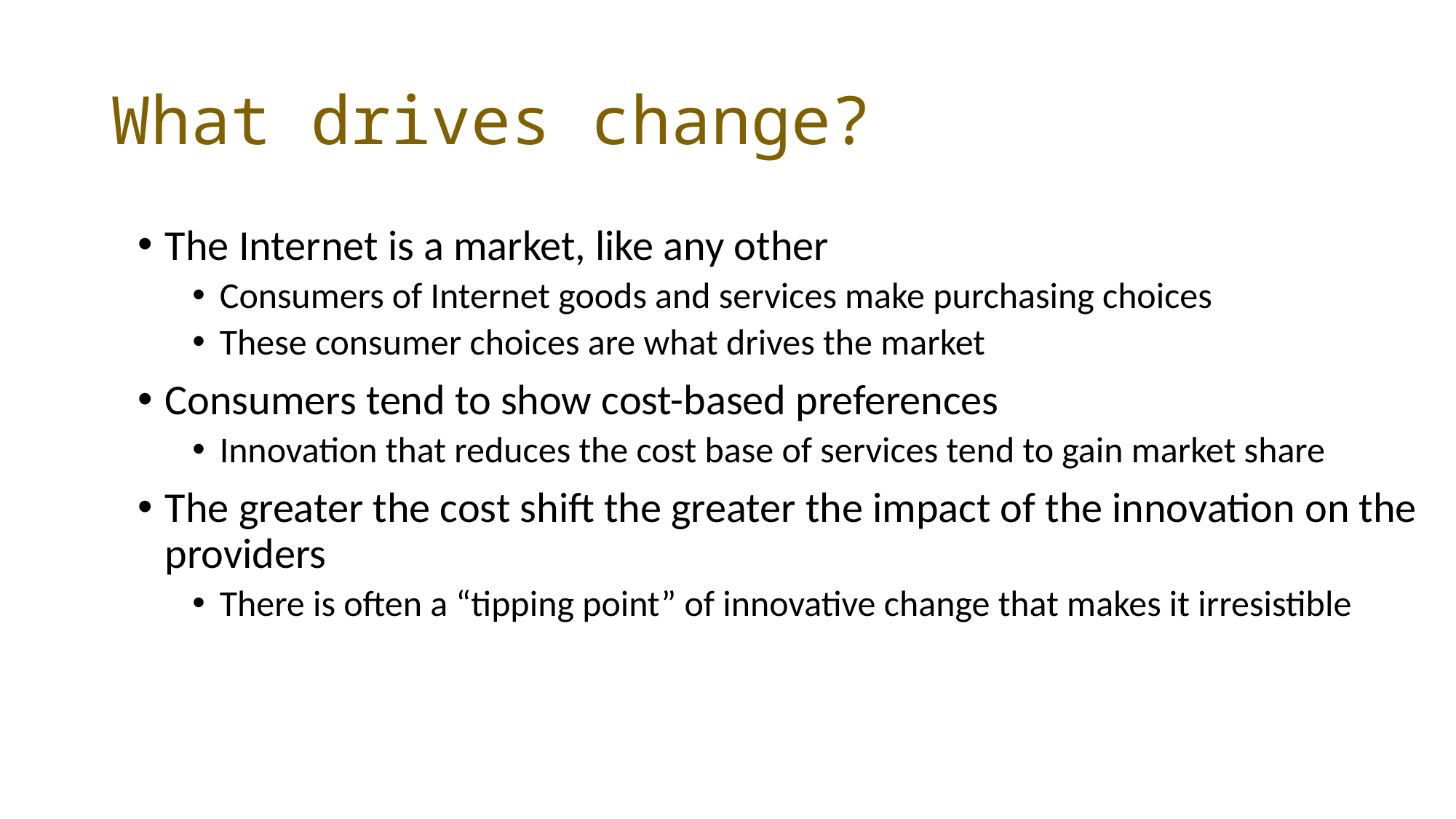

# What drives change?
The Internet is a market, like any other
Consumers of Internet goods and services make purchasing choices
These consumer choices are what drives the market
Consumers tend to show cost-based preferences
Innovation that reduces the cost base of services tend to gain market share
The greater the cost shift the greater the impact of the innovation on the providers
There is often a “tipping point” of innovative change that makes it irresistible